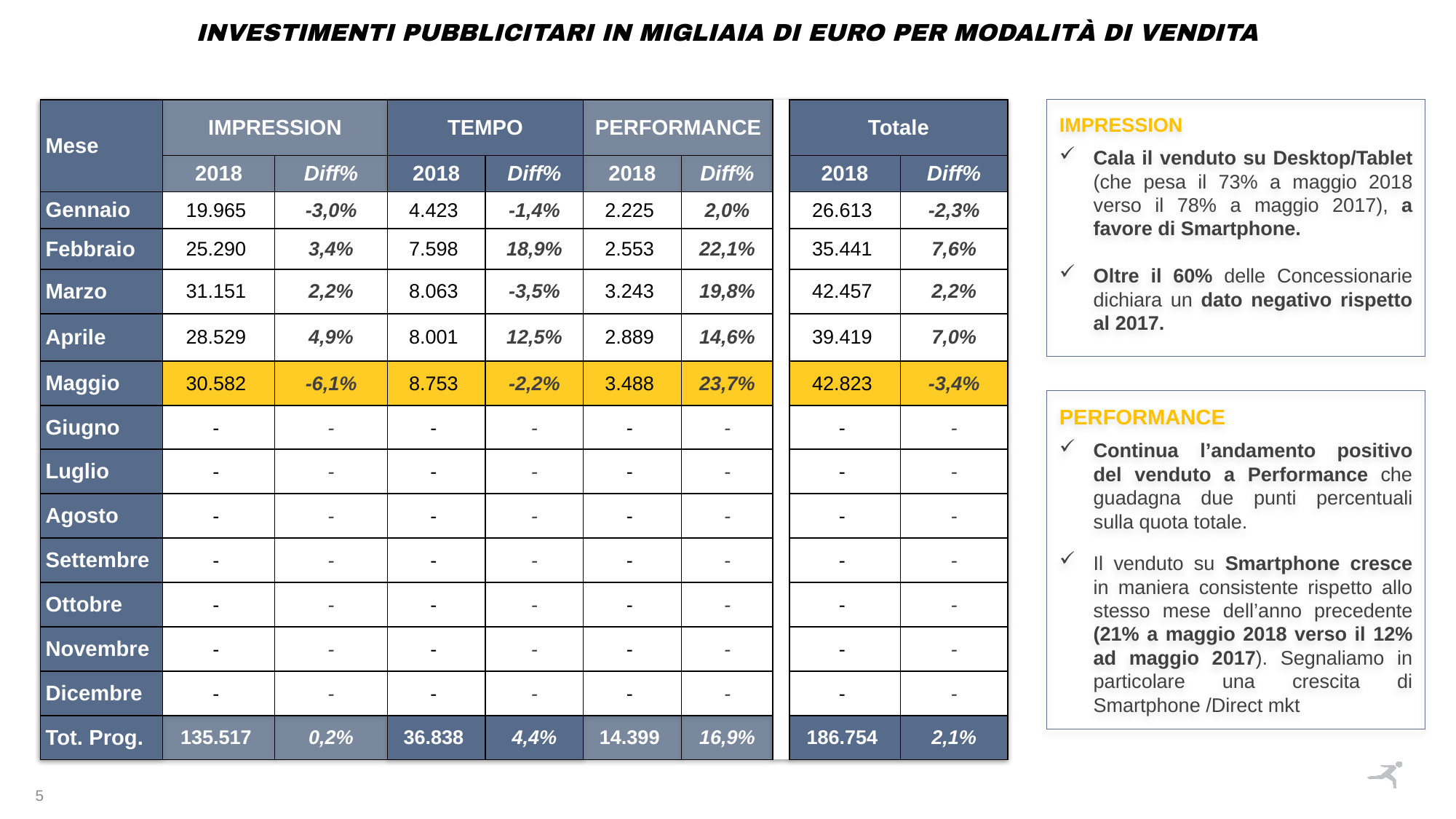

INVESTIMENTI PUBBLICITARI in migliaia di euro per MODALITà DI VENDITA
| Mese | IMPRESSION |  | TEMPO |  | PERFORMANCE |  |  | Totale |  |
| --- | --- | --- | --- | --- | --- | --- | --- | --- | --- |
|  | 2018 | Diff% | 2018 | Diff% | 2018 | Diff% |  | 2018 | Diff% |
| Gennaio | 19.965 | -3,0% | 4.423 | -1,4% | 2.225 | 2,0% |  | 26.613 | -2,3% |
| Febbraio | 25.290 | 3,4% | 7.598 | 18,9% | 2.553 | 22,1% |  | 35.441 | 7,6% |
| Marzo | 31.151 | 2,2% | 8.063 | -3,5% | 3.243 | 19,8% |  | 42.457 | 2,2% |
| Aprile | 28.529 | 4,9% | 8.001 | 12,5% | 2.889 | 14,6% |  | 39.419 | 7,0% |
| Maggio | 30.582 | -6,1% | 8.753 | -2,2% | 3.488 | 23,7% |  | 42.823 | -3,4% |
| Giugno | - | - | - | - | - | - |  | - | - |
| Luglio | - | - | - | - | - | - |  | - | - |
| Agosto | - | - | - | - | - | - |  | - | - |
| Settembre | - | - | - | - | - | - |  | - | - |
| Ottobre | - | - | - | - | - | - |  | - | - |
| Novembre | - | - | - | - | - | - |  | - | - |
| Dicembre | - | - | - | - | - | - |  | - | - |
| Tot. Prog. | 135.517 | 0,2% | 36.838 | 4,4% | 14.399 | 16,9% |  | 186.754 | 2,1% |
IMPRESSION

Cala il venduto su Desktop/Tablet (che pesa il 73% a maggio 2018 verso il 78% a maggio 2017), a favore di Smartphone.

Oltre il 60% delle Concessionarie dichiara un dato negativo rispetto al 2017.

PERFORMANCE

Continua l’andamento positivo del venduto a Performance che guadagna due punti percentuali sulla quota totale.

Il venduto su Smartphone cresce in maniera consistente rispetto allo stesso mese dell’anno precedente (21% a maggio 2018 verso il 12% ad maggio 2017). Segnaliamo in particolare una crescita di Smartphone /Direct mkt
5